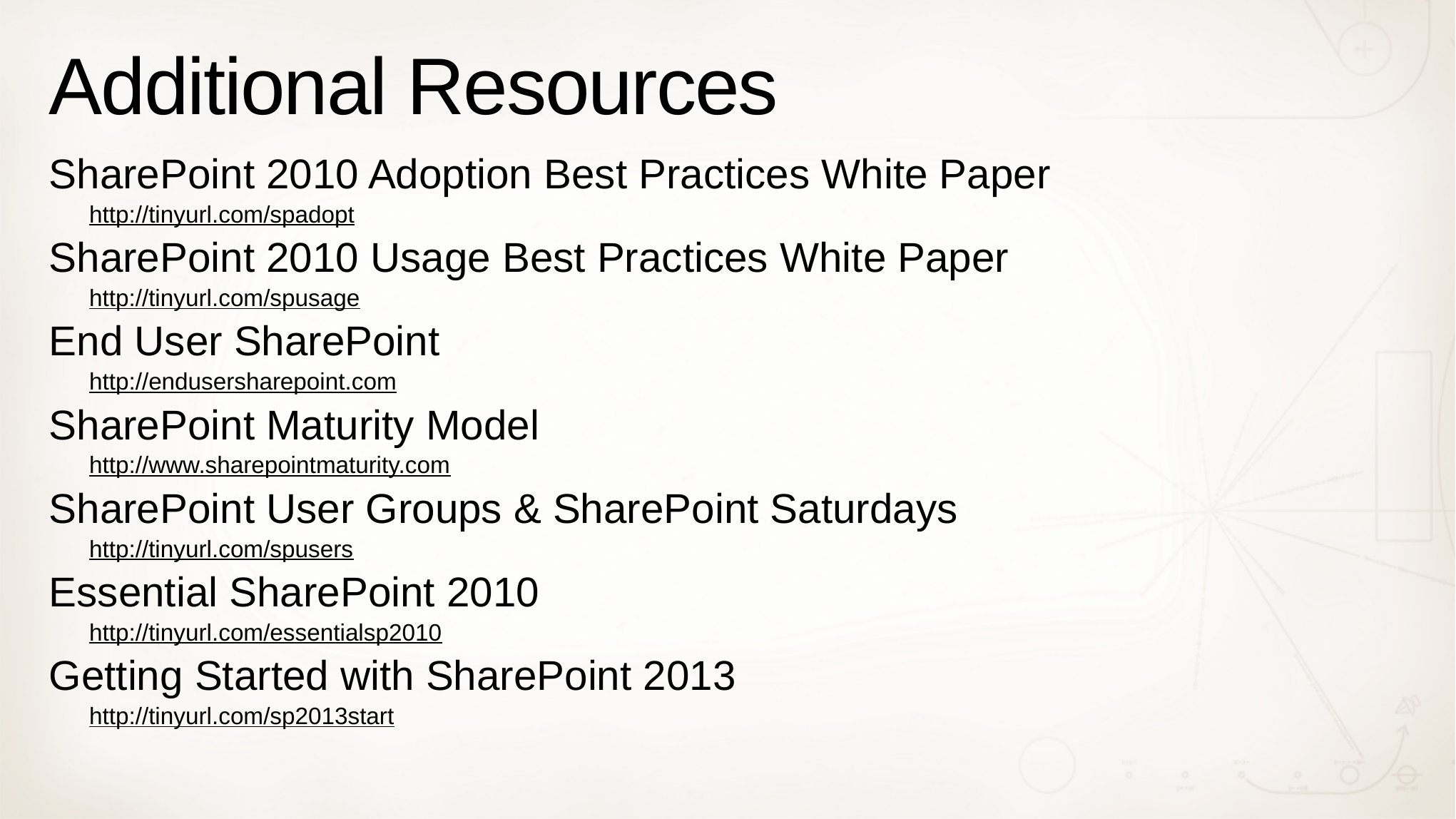

# Additional Resources
SharePoint 2010 Adoption Best Practices White Paper
http://tinyurl.com/spadopt
SharePoint 2010 Usage Best Practices White Paper
http://tinyurl.com/spusage
End User SharePoint
http://endusersharepoint.com
SharePoint Maturity Model
http://www.sharepointmaturity.com
SharePoint User Groups & SharePoint Saturdays
http://tinyurl.com/spusers
Essential SharePoint 2010
http://tinyurl.com/essentialsp2010
Getting Started with SharePoint 2013
http://tinyurl.com/sp2013start